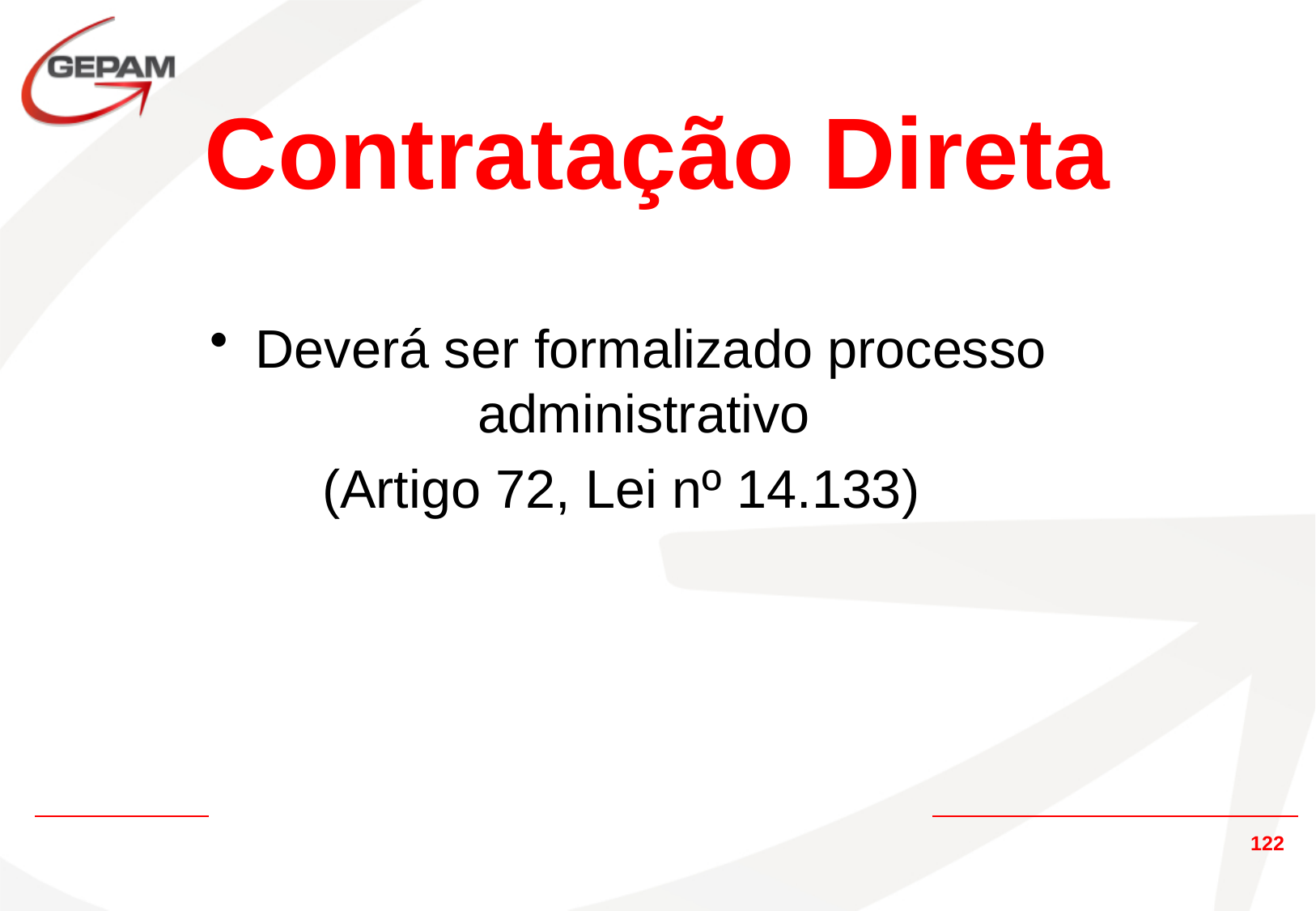

# Contratação Direta
Deverá ser formalizado processo administrativo
(Artigo 72, Lei nº 14.133)